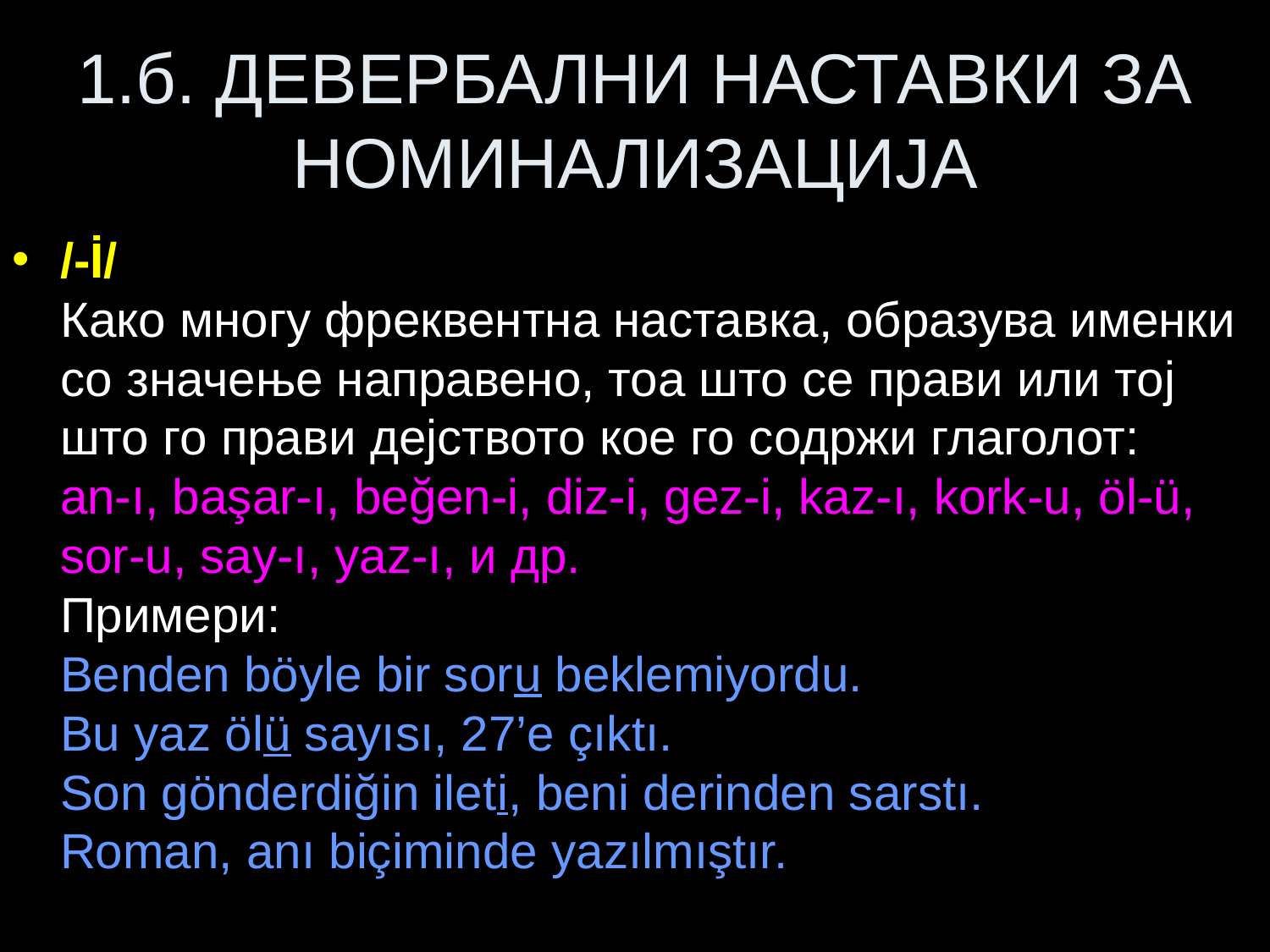

# 1.б. ДЕВЕРБАЛНИ НАСТАВКИ ЗА НОМИНАЛИЗАЦИЈА
/-İ/
Како многу фреквентна наставка, образува именки со значење направено, тоа што се прави или тој што го прави дејството кое го содржи глаголот:
an-ı, başar-ı, beğen-i, diz-i, gez-i, kaz-ı, kork-u, öl-ü, sor-u, say-ı, yaz-ı, и др.
Примери:
Benden böyle bir soru beklemiyordu.
Bu yaz ölü sayısı, 27’e çıktı.
Son gönderdiğin ileti, beni derinden sarstı.
Roman, anı biçiminde yazılmıştır.